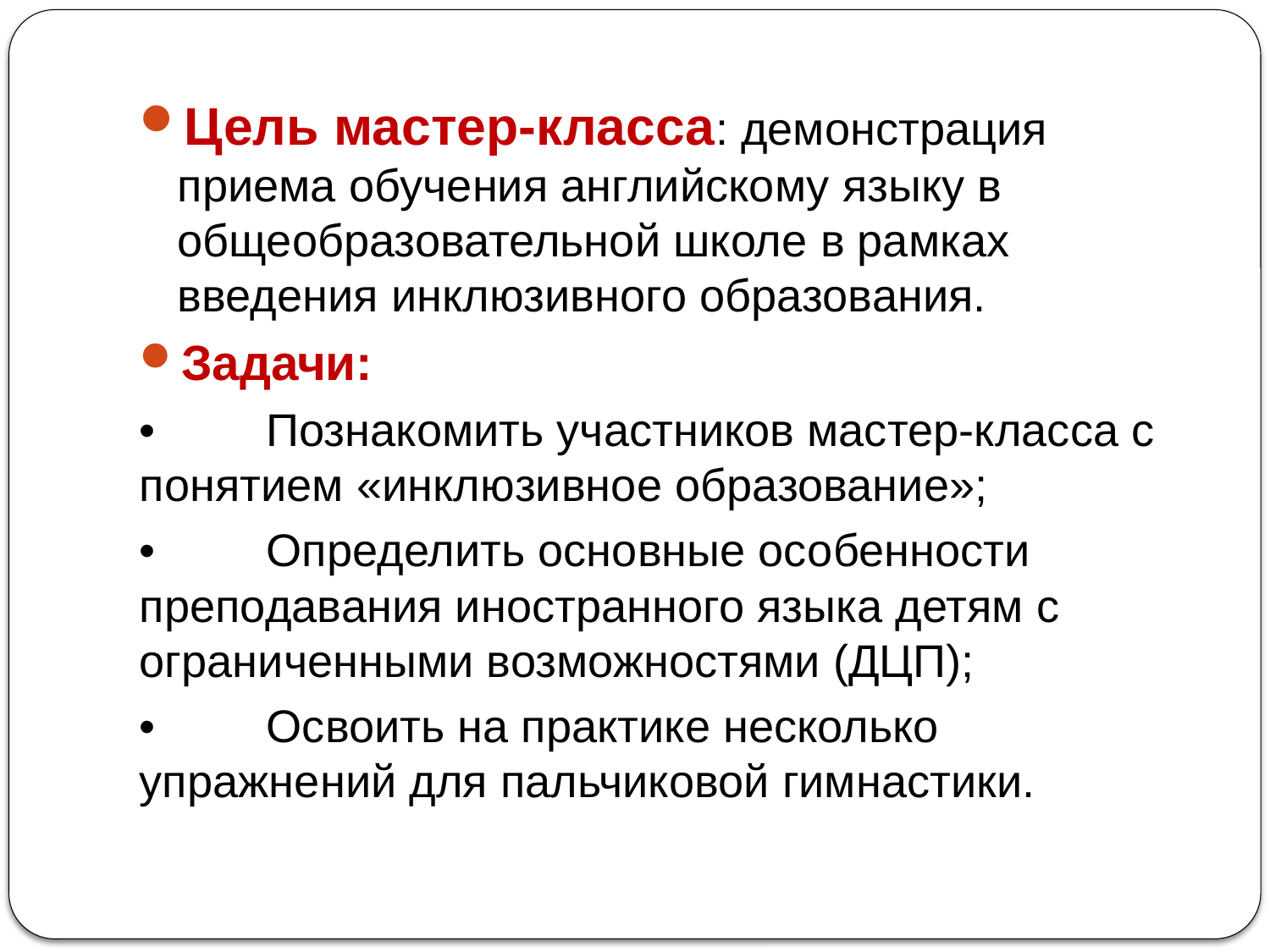

#
Цель мастер-класса: демонстрация приема обучения английскому языку в общеобразовательной школе в рамках введения инклюзивного образования.
Задачи:
•	Познакомить участников мастер-класса с понятием «инклюзивное образование»;
•	Определить основные особенности преподавания иностранного языка детям с ограниченными возможностями (ДЦП);
•	Освоить на практике несколько упражнений для пальчиковой гимнастики.